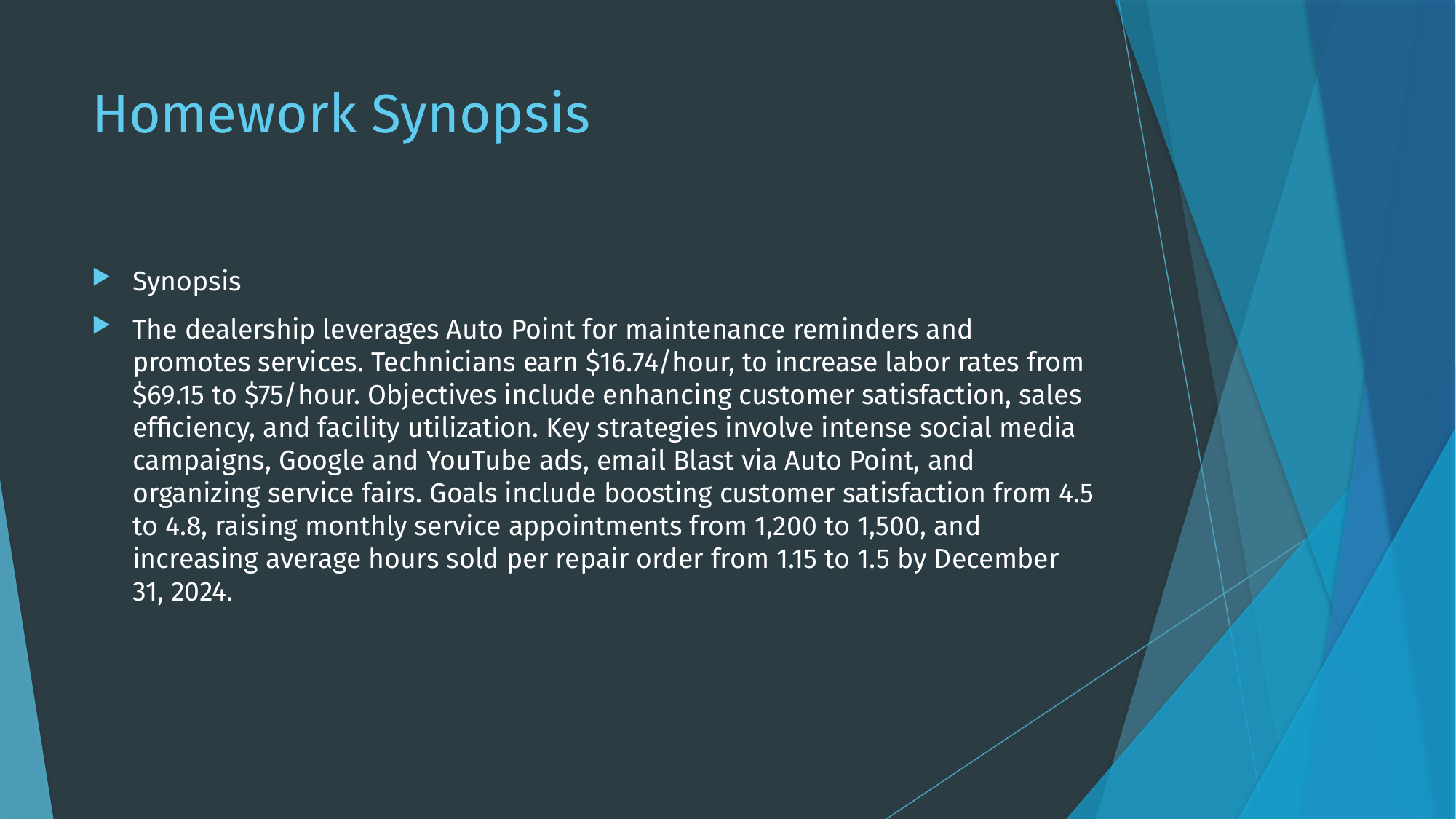

# Homework Synopsis
Synopsis
The dealership leverages Auto Point for maintenance reminders and promotes services. Technicians earn $16.74/hour, to increase labor rates from $69.15 to $75/hour. Objectives include enhancing customer satisfaction, sales efficiency, and facility utilization. Key strategies involve intense social media campaigns, Google and YouTube ads, email Blast via Auto Point, and organizing service fairs. Goals include boosting customer satisfaction from 4.5 to 4.8, raising monthly service appointments from 1,200 to 1,500, and increasing average hours sold per repair order from 1.15 to 1.5 by December 31, 2024.